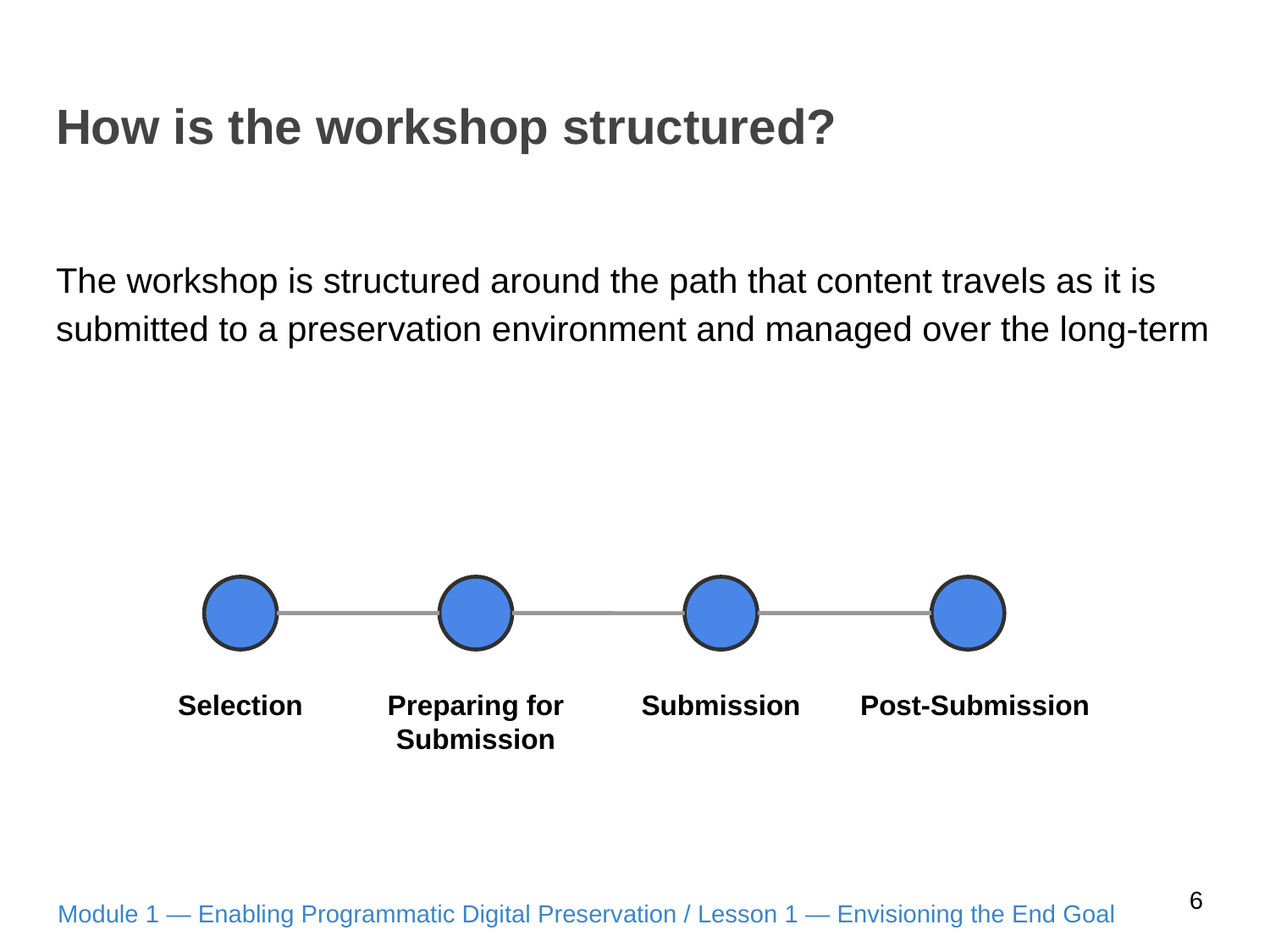

# How is the workshop structured?
The workshop is structured around the path that content travels as it is submitted to a preservation environment and managed over the long-term

Selection
Preparing for Submission
Submission
Post-Submission
6
Module 1 — Enabling Programmatic Digital Preservation / Lesson 1 — Envisioning the End Goal